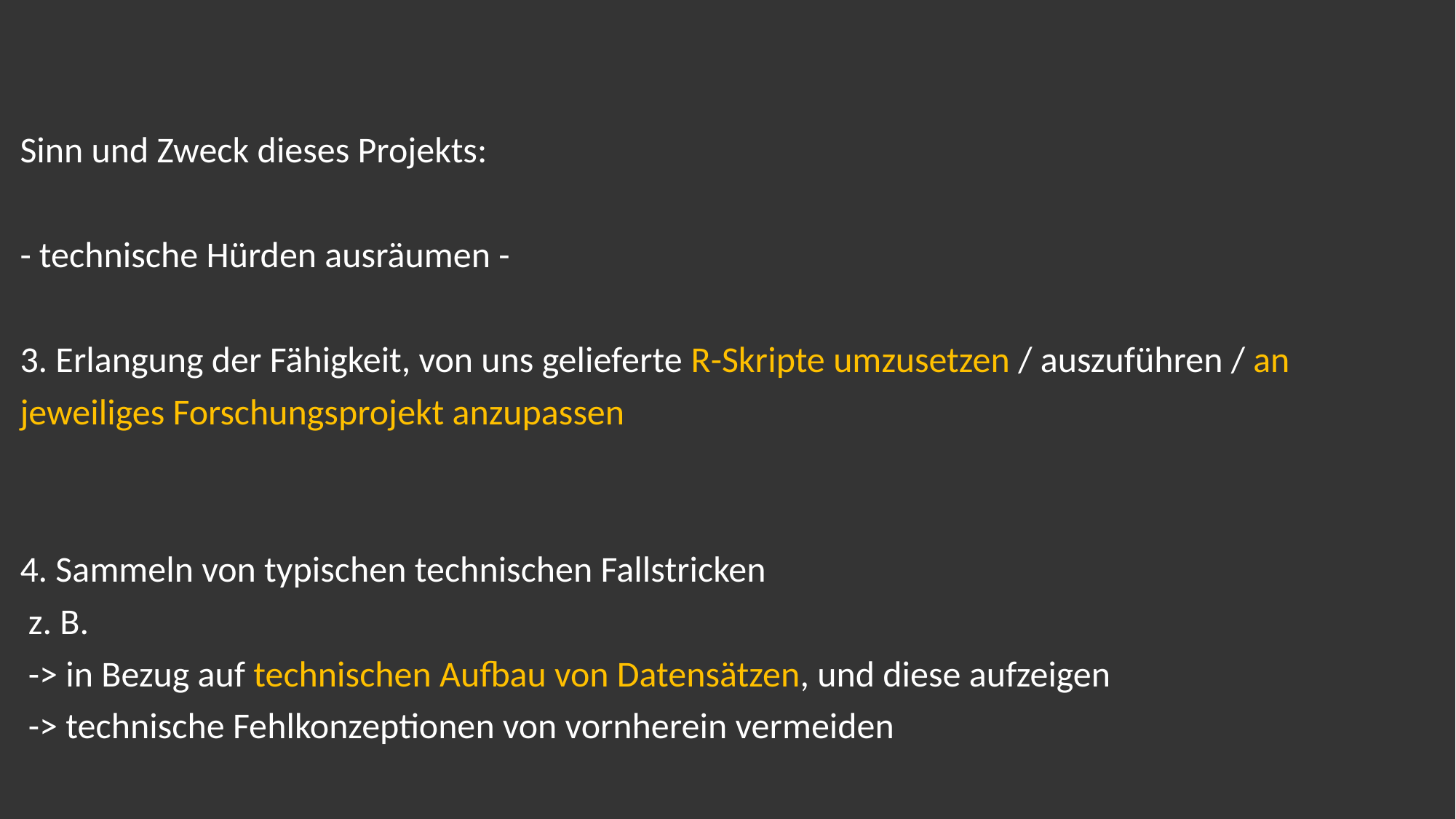

Sinn und Zweck dieses Projekts:

- technische Hürden ausräumen -

3. Erlangung der Fähigkeit, von uns gelieferte R-Skripte umzusetzen / auszuführen / an jeweiliges Forschungsprojekt anzupassen

4. Sammeln von typischen technischen Fallstricken
 z. B.
 -> in Bezug auf technischen Aufbau von Datensätzen, und diese aufzeigen
 -> technische Fehlkonzeptionen von vornherein vermeiden